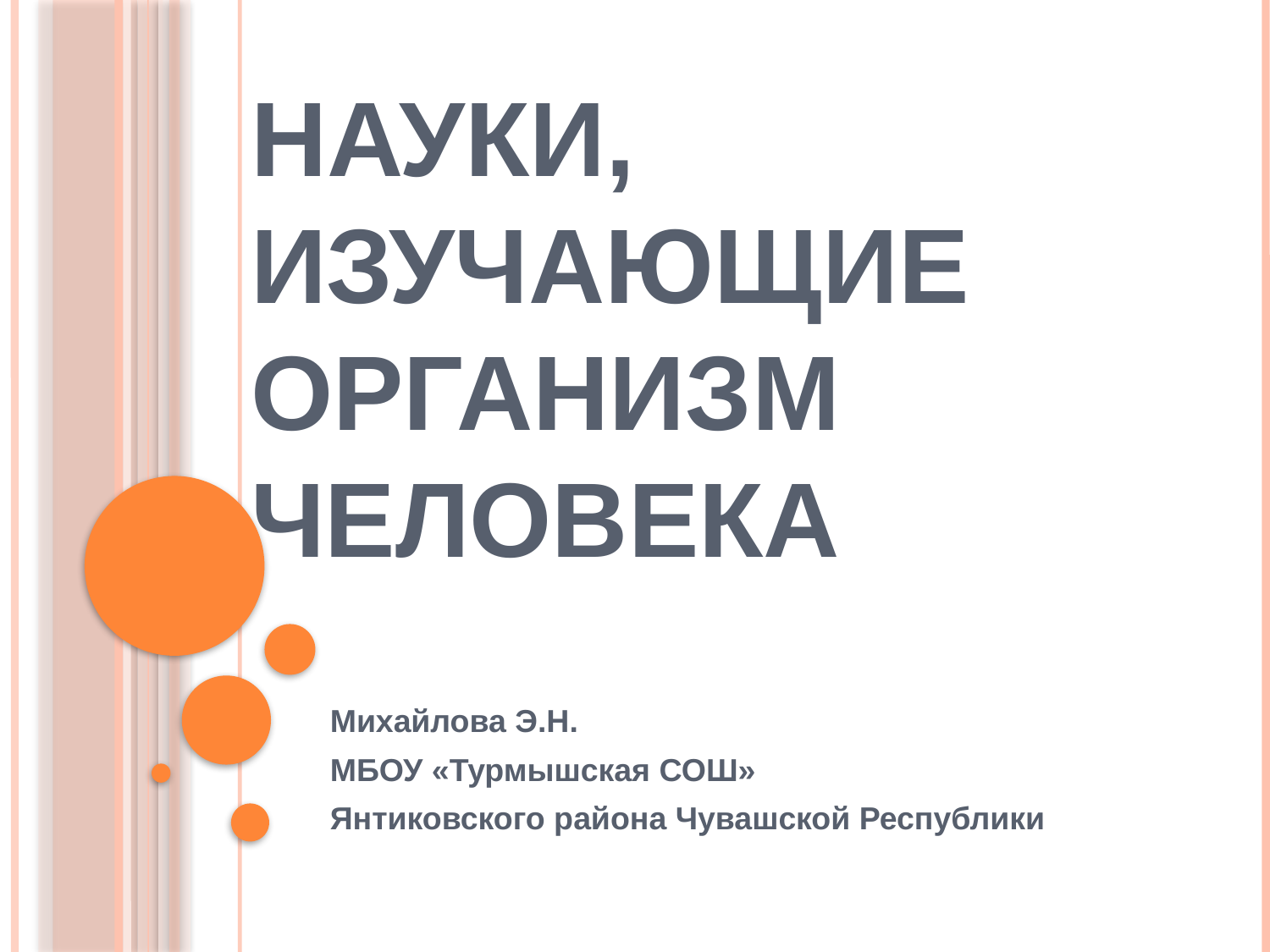

# Науки, изучающие организм человека
Михайлова Э.Н.
МБОУ «Турмышская СОШ»
Янтиковского района Чувашской Республики